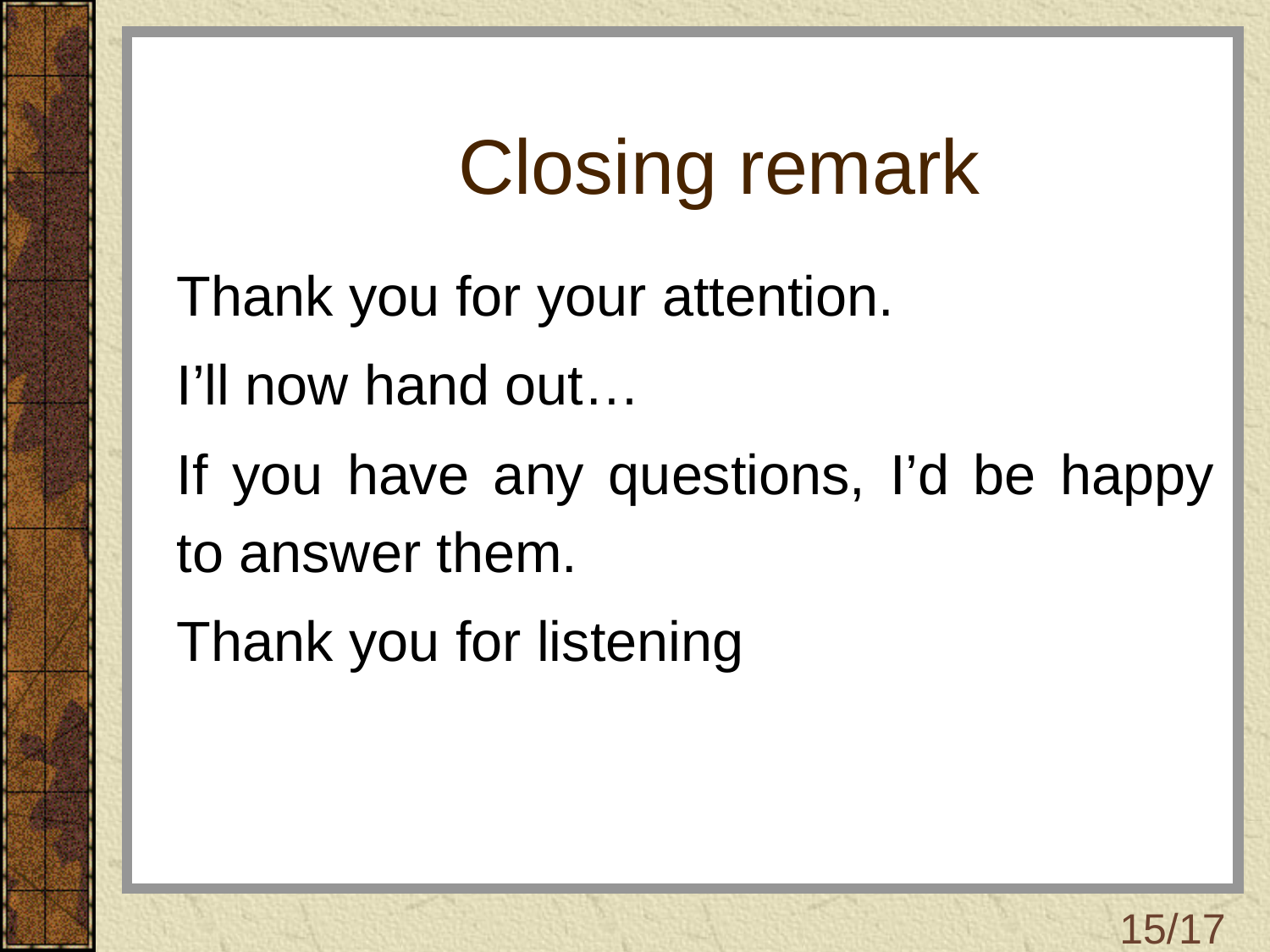

# Closing remark
Thank you for your attention.
I’ll now hand out…
If you have any questions, I’d be happy to answer them.
Thank you for listening

15/17